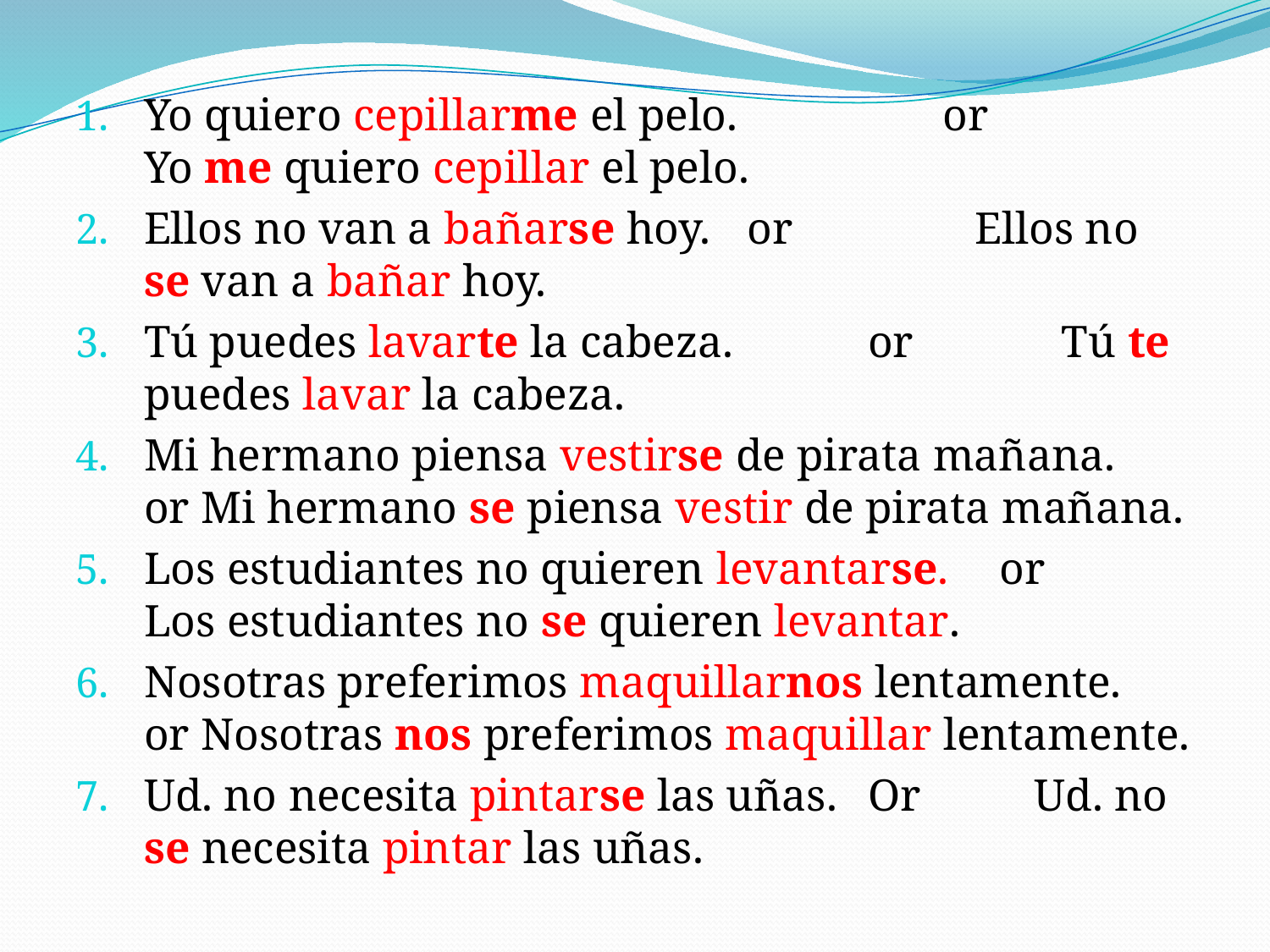

Yo quiero cepillarme el pelo.                  or                 Yo me quiero cepillar el pelo.
Ellos no van a bañarse hoy. 			or                Ellos no se van a bañar hoy.
Tú puedes lavarte la cabeza.         		or             Tú te puedes lavar la cabeza.
Mi hermano piensa vestirse de pirata mañana.   or Mi hermano se piensa vestir de pirata mañana.
Los estudiantes no quieren levantarse.  	 or          Los estudiantes no se quieren levantar.
Nosotras preferimos maquillarnos lentamente.    or Nosotras nos preferimos maquillar lentamente.
Ud. no necesita pintarse las uñas. 		Or          Ud. no se necesita pintar las uñas.